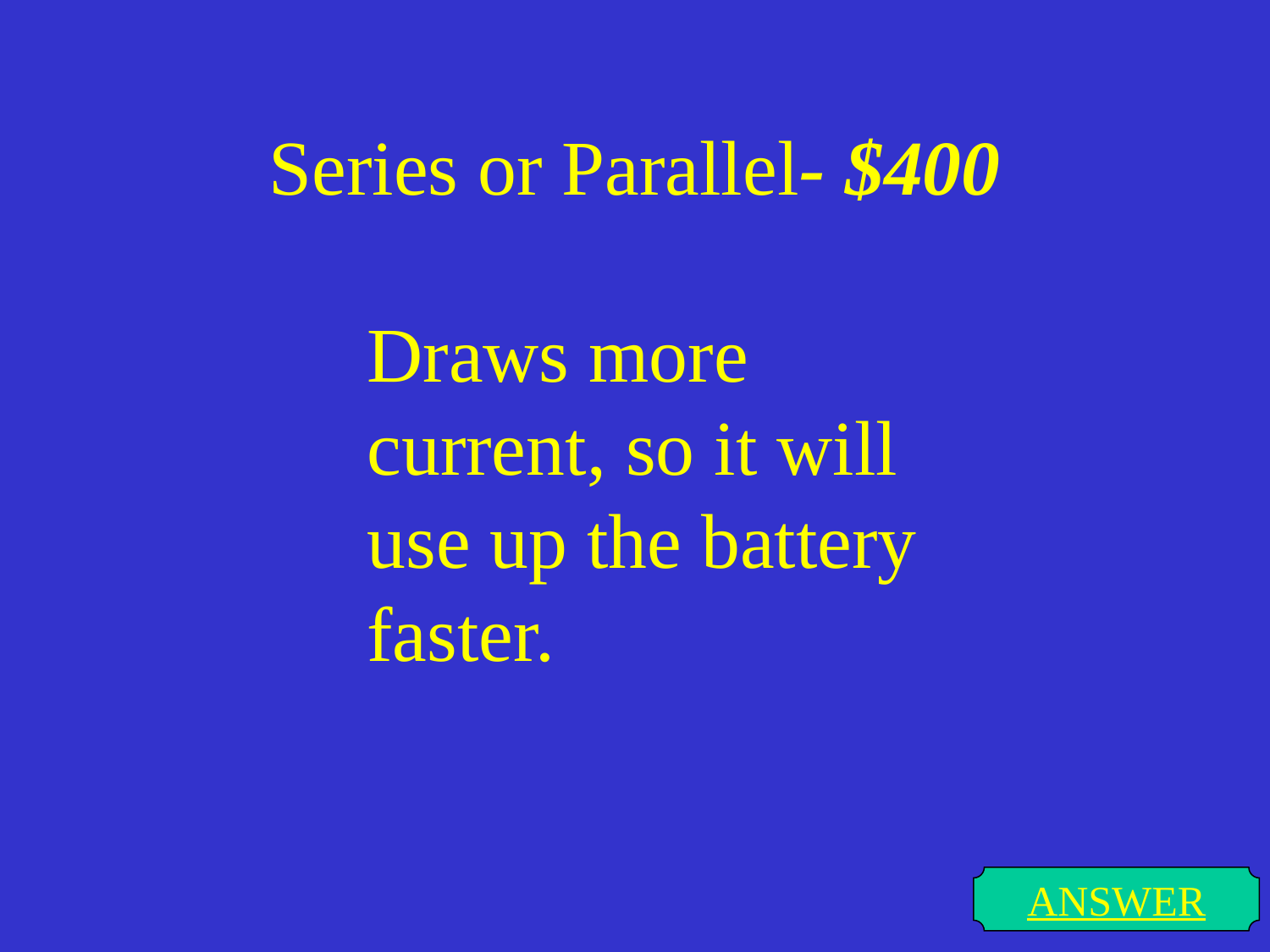

# Series or Parallel- $400
Draws more current, so it will use up the battery faster.

ANSWER